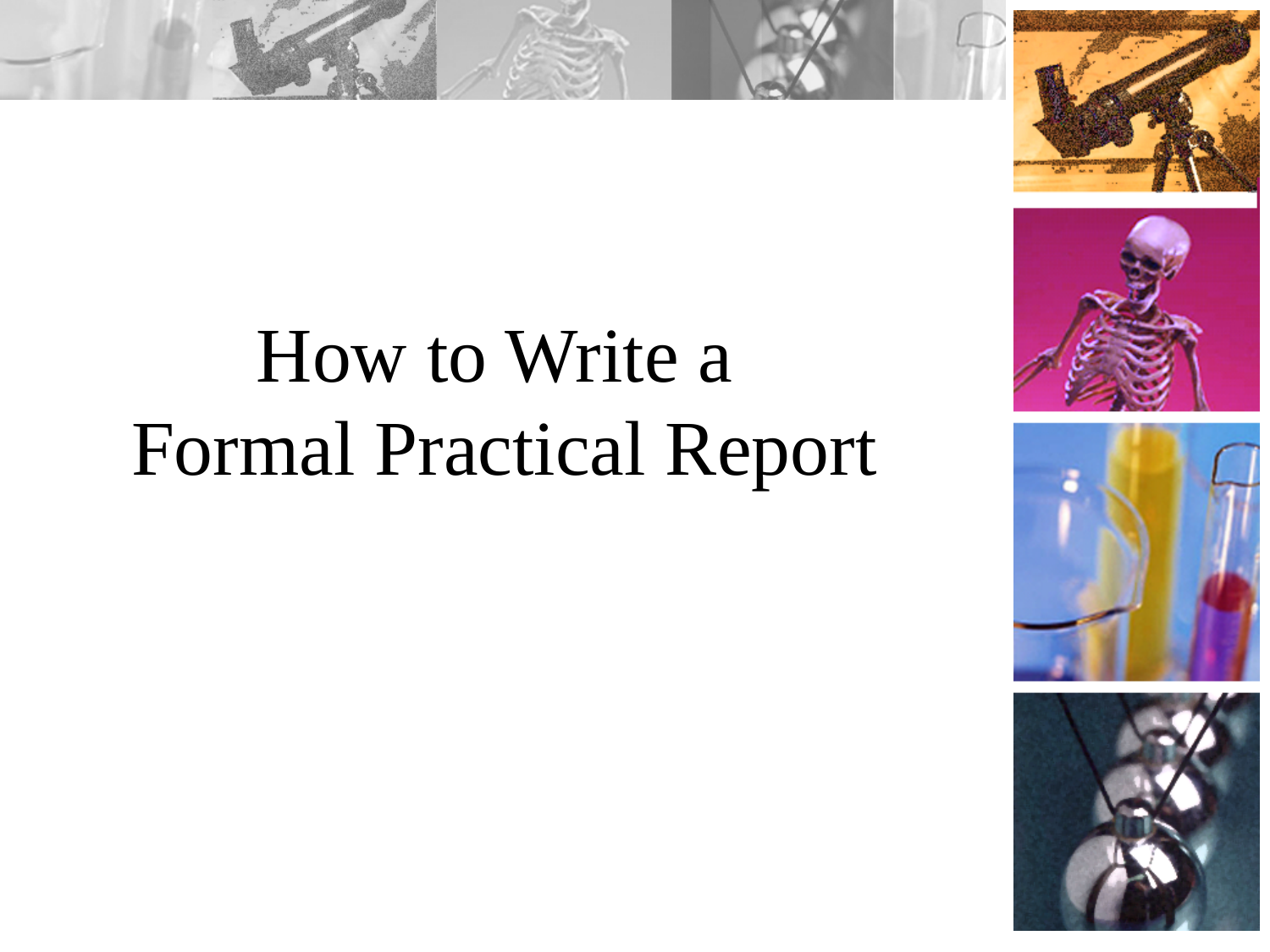

# How to Write a Formal Practical Report